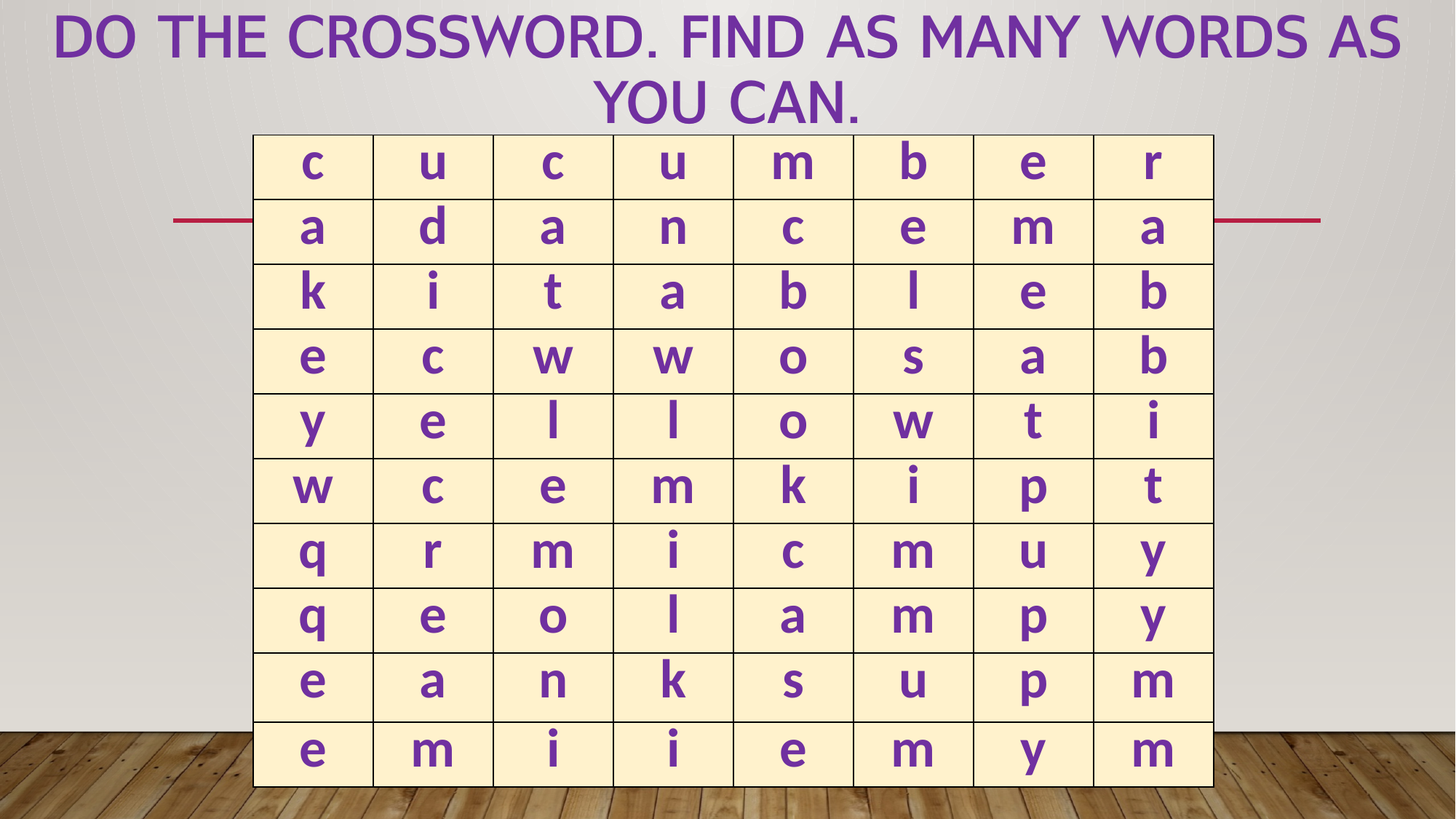

# Do the crossword. Find as many words as you can.
| c | u | c | u | m | b | e | r |
| --- | --- | --- | --- | --- | --- | --- | --- |
| a | d | a | n | c | e | m | a |
| k | i | t | a | b | l | e | b |
| e | c | w | w | o | s | a | b |
| y | e | l | l | o | w | t | i |
| w | c | e | m | k | i | p | t |
| q | r | m | i | c | m | u | y |
| q | e | o | l | a | m | p | y |
| e | a | n | k | s | u | p | m |
| e | m | i | i | e | m | y | m |